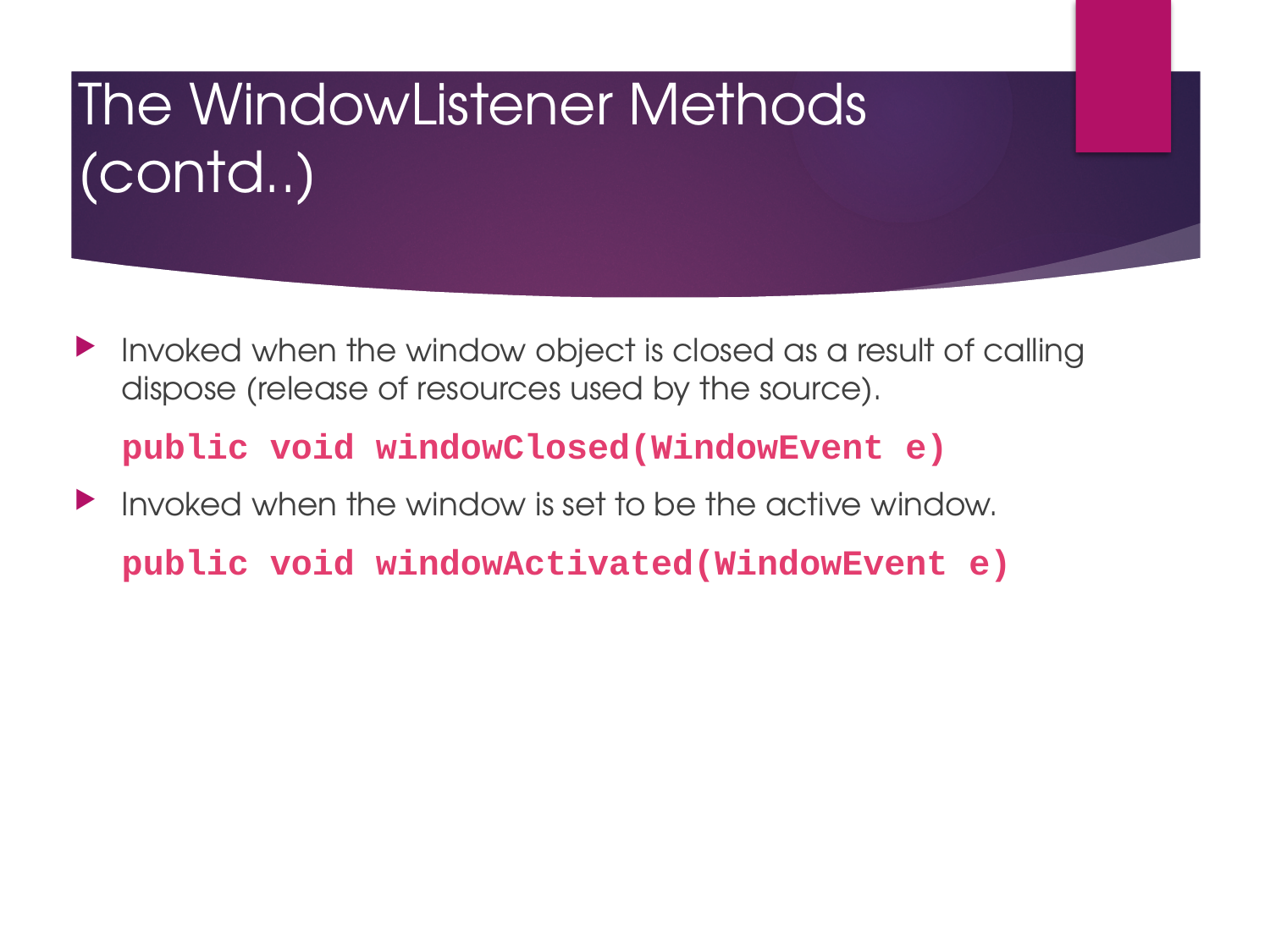

# The WindowListener Methods (contd..)
Invoked when the window object is closed as a result of calling dispose (release of resources used by the source).
	public void windowClosed(WindowEvent e)
Invoked when the window is set to be the active window.
	public void windowActivated(WindowEvent e)